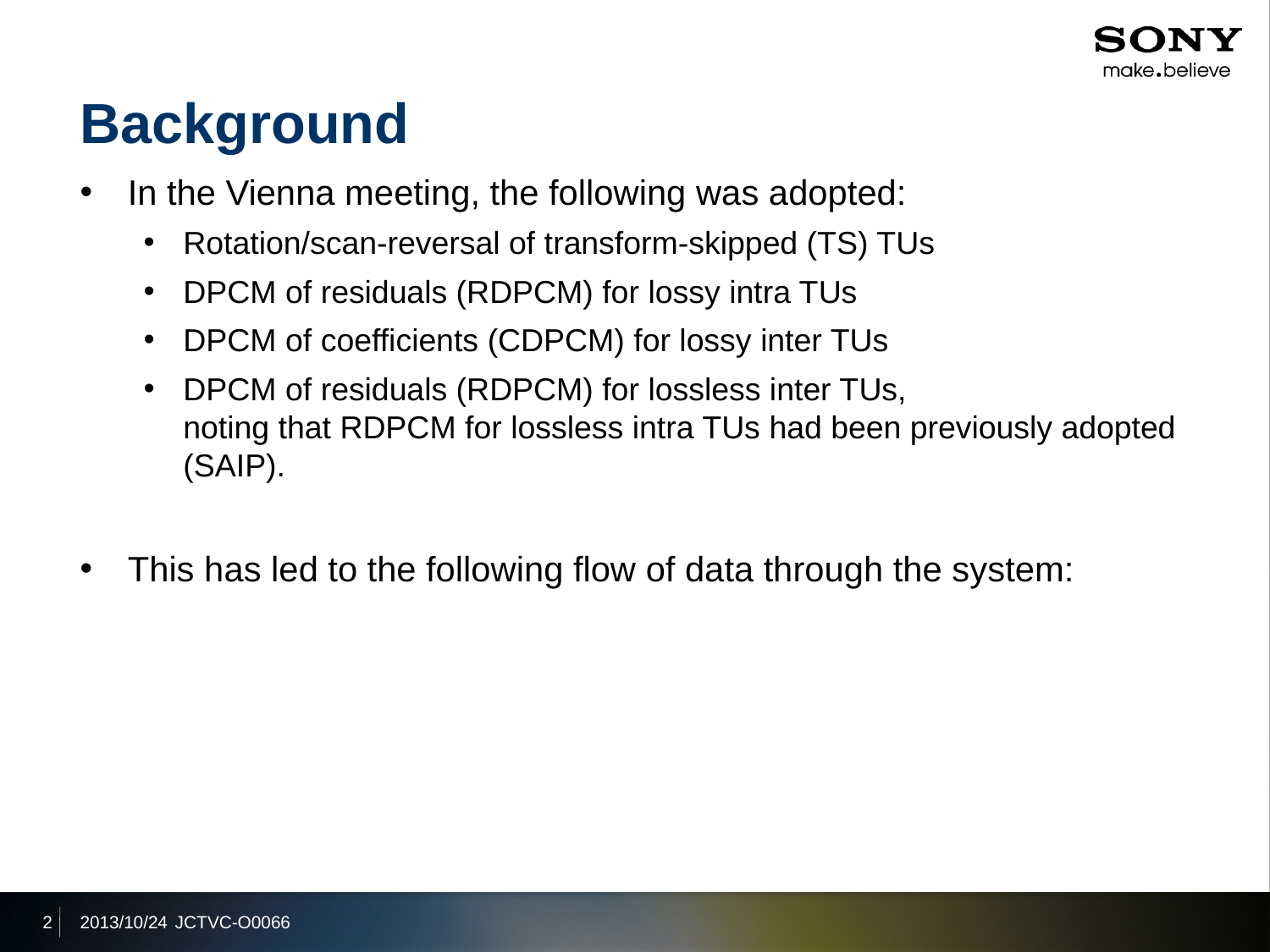

# Background
In the Vienna meeting, the following was adopted:
Rotation/scan-reversal of transform-skipped (TS) TUs
DPCM of residuals (RDPCM) for lossy intra TUs
DPCM of coefficients (CDPCM) for lossy inter TUs
DPCM of residuals (RDPCM) for lossless inter TUs,
noting that RDPCM for lossless intra TUs had been previously adopted (SAIP).

This has led to the following flow of data through the system:
2
2013/10/24
JCTVC-O0066